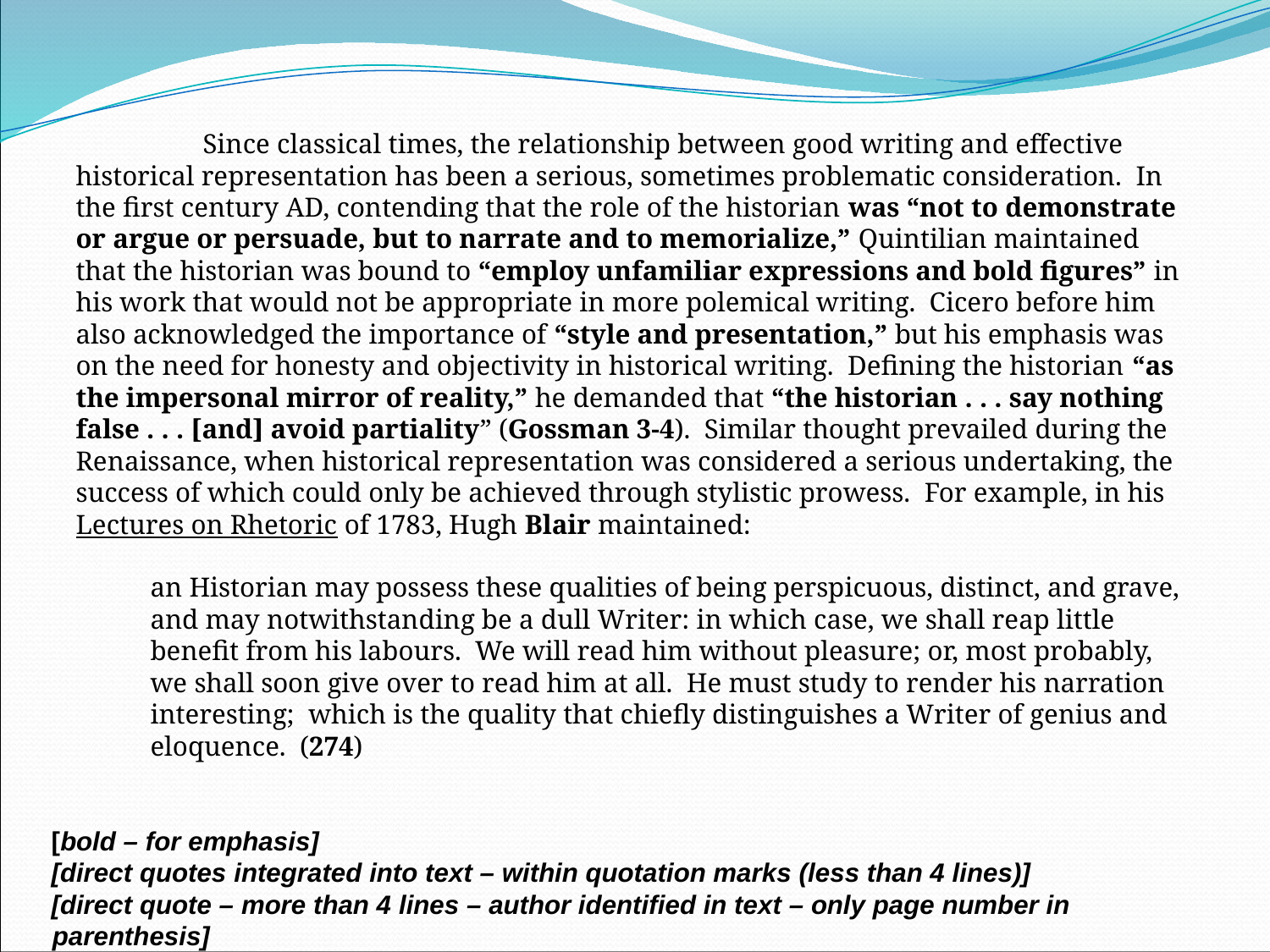

Since classical times, the relationship between good writing and effective historical representation has been a serious, sometimes problematic consideration.  In the first century AD, contending that the role of the historian was “not to demonstrate or argue or persuade, but to narrate and to memorialize,” Quintilian maintained that the historian was bound to “employ unfamiliar expressions and bold figures” in his work that would not be appropriate in more polemical writing.  Cicero before him also acknowledged the importance of “style and presentation,” but his emphasis was on the need for honesty and objectivity in historical writing.  Defining the historian “as the impersonal mirror of reality,” he demanded that “the historian . . . say nothing false . . . [and] avoid partiality” (Gossman 3‑4).  Similar thought prevailed during the Renaissance, when historical representation was considered a serious undertaking, the success of which could only be achieved through stylistic prowess.  For example, in his Lectures on Rhetoric of 1783, Hugh Blair maintained:

	an Historian may possess these qualities of being perspicuous, distinct, and grave, and may notwithstanding be a dull Writer: in which case, we shall reap little benefit from his labours.  We will read him without pleasure; or, most probably, we shall soon give over to read him at all.  He must study to render his narration interesting;  which is the quality that chiefly distinguishes a Writer of genius and eloquence.  (274)

[bold – for emphasis]
[direct quotes integrated into text – within quotation marks (less than 4 lines)]
[direct quote – more than 4 lines – author identified in text – only page number in parenthesis]